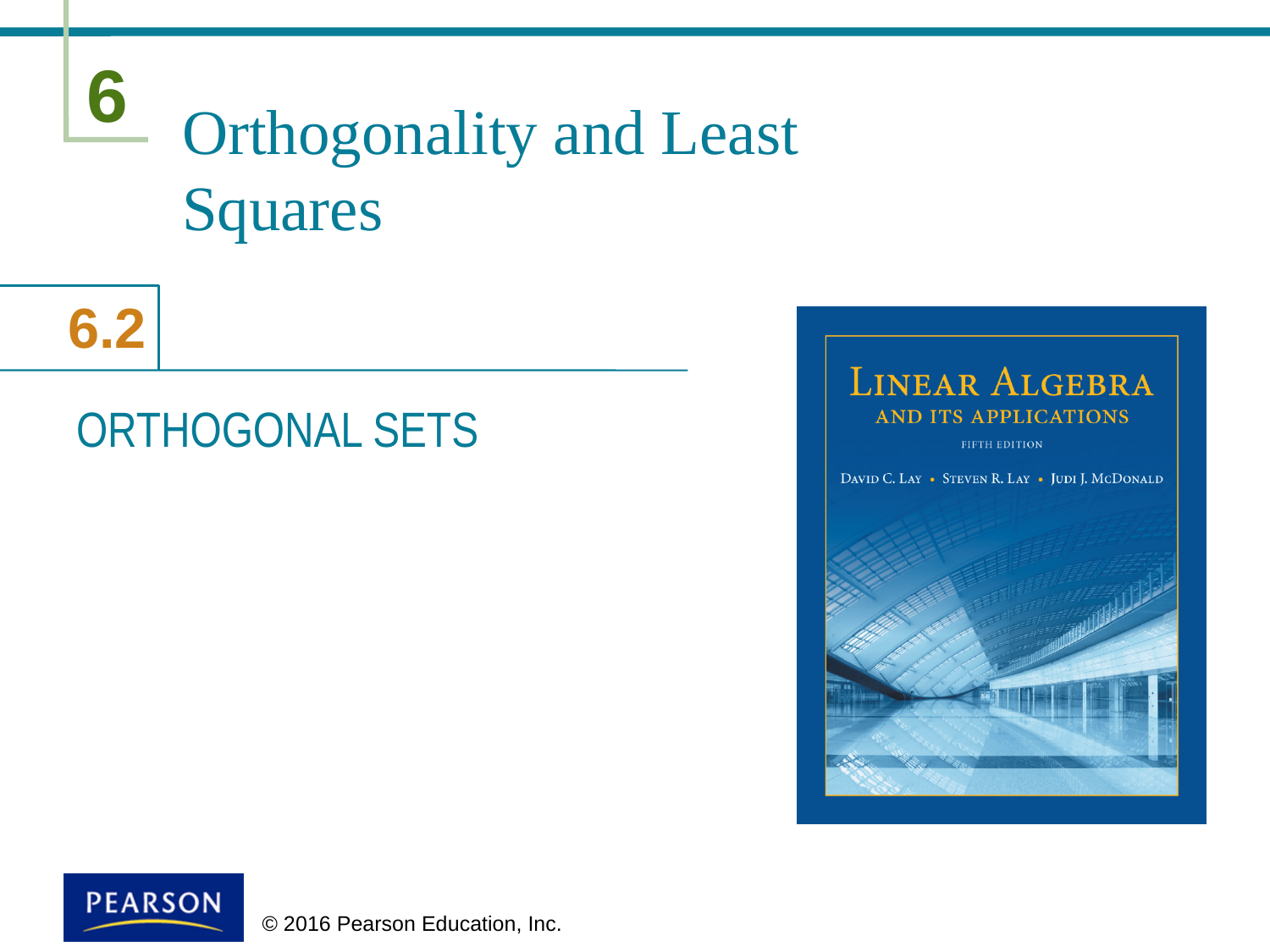

# Orthogonality and Least Squares
ORTHOGONAL SETS
 © 2016 Pearson Education, Inc.